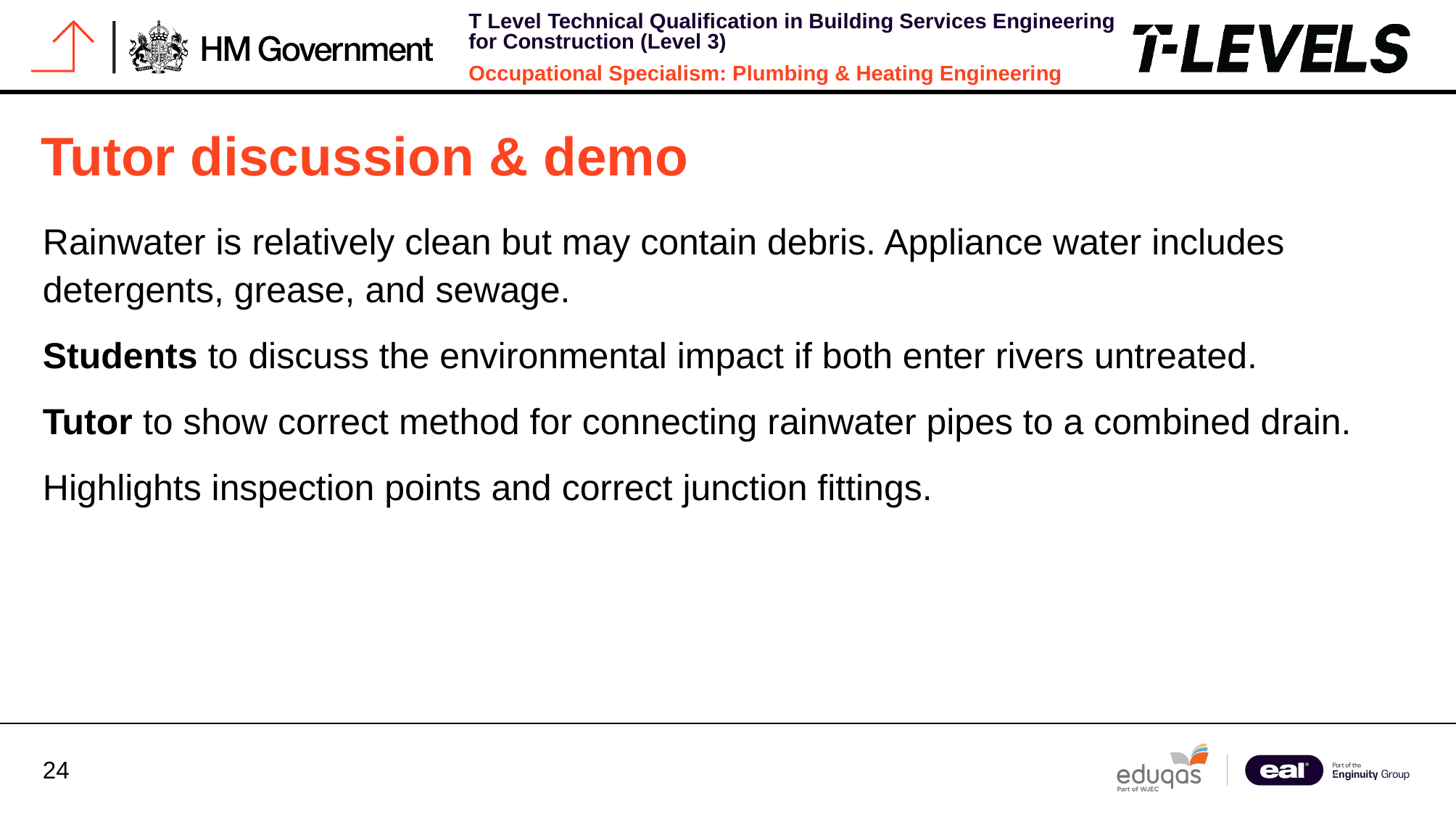

# Tutor discussion & demo
Rainwater is relatively clean but may contain debris. Appliance water includes detergents, grease, and sewage.
Students to discuss the environmental impact if both enter rivers untreated.
Tutor to show correct method for connecting rainwater pipes to a combined drain.
Highlights inspection points and correct junction fittings.